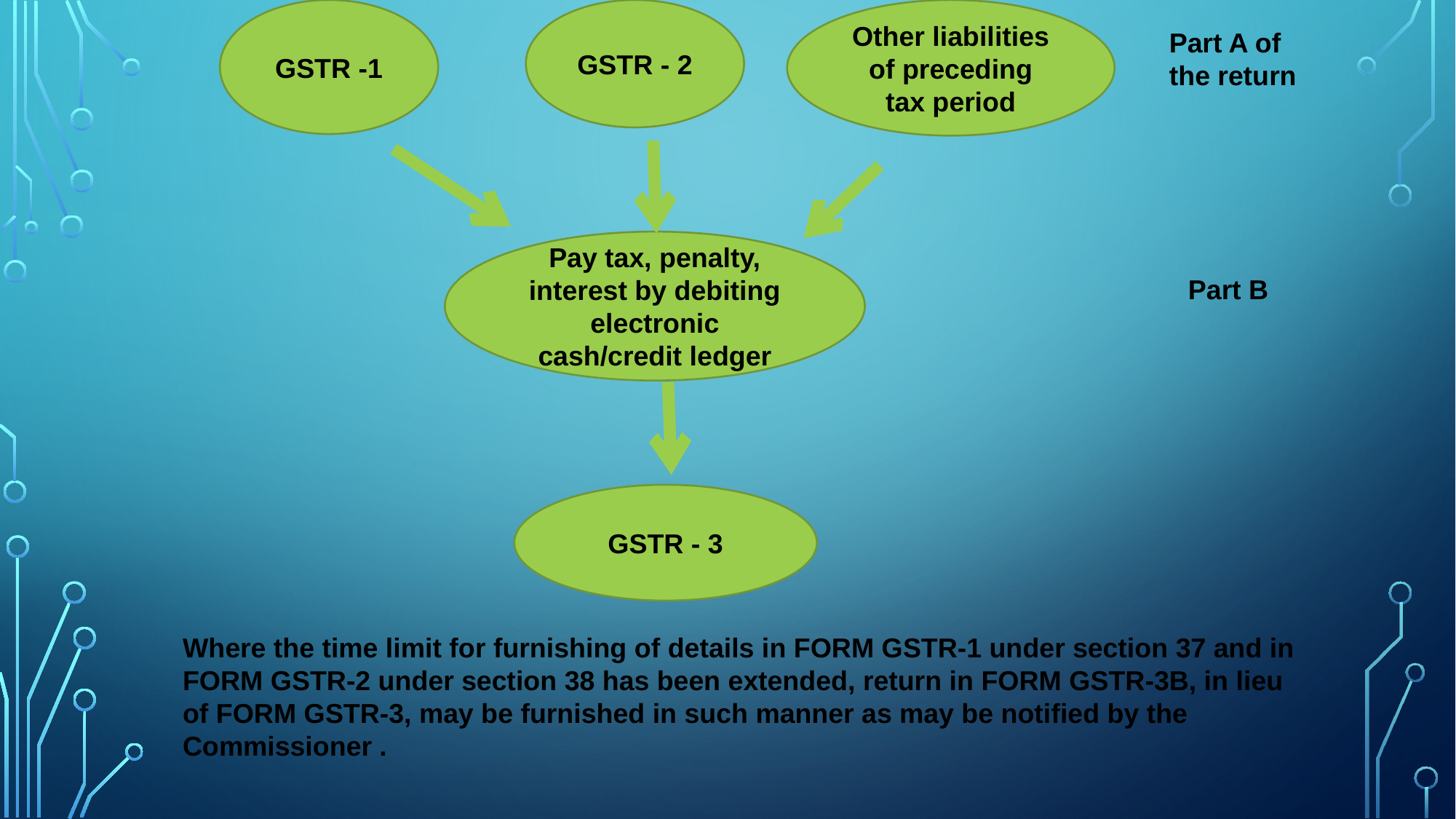

GSTR -1
GSTR - 2
Other liabilities of preceding tax period
Part A of the return
Pay tax, penalty, interest by debiting electronic cash/credit ledger
Part B
GSTR - 3
Where the time limit for furnishing of details in FORM GSTR-1 under section 37 and in FORM GSTR-2 under section 38 has been extended, return in FORM GSTR-3B, in lieu of FORM GSTR-3, may be furnished in such manner as may be notified by the Commissioner .